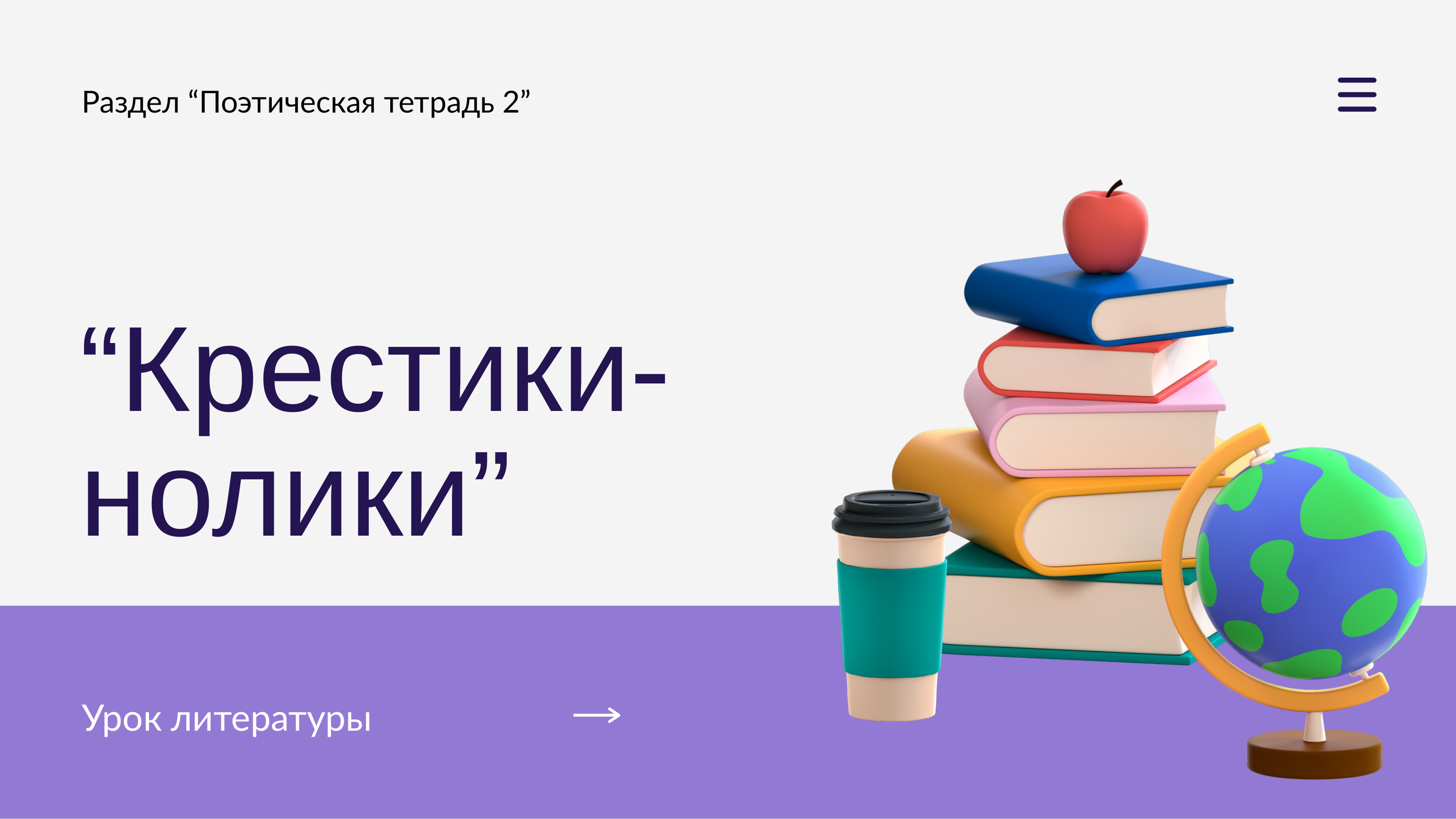

Раздел “Поэтическая тетрадь 2”

“Крестики- нолики”

Урок литературы